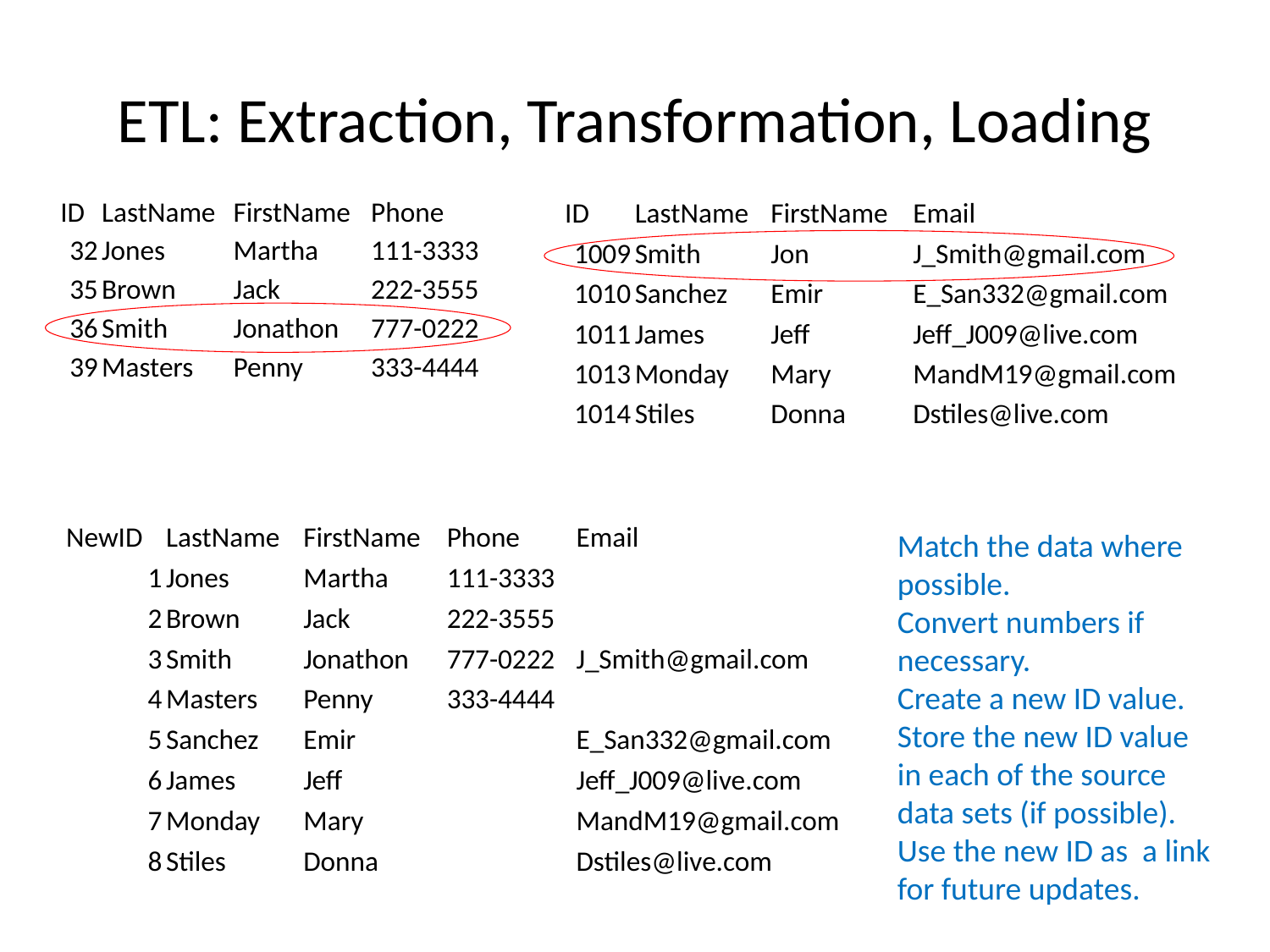

# ETL: Extraction, Transformation, Loading
| ID | LastName | FirstName | Phone |
| --- | --- | --- | --- |
| 32 | Jones | Martha | 111-3333 |
| 35 | Brown | Jack | 222-3555 |
| 36 | Smith | Jonathon | 777-0222 |
| 39 | Masters | Penny | 333-4444 |
| ID | LastName | FirstName | Email |
| --- | --- | --- | --- |
| 1009 | Smith | Jon | J\_Smith@gmail.com |
| 1010 | Sanchez | Emir | E\_San332@gmail.com |
| 1011 | James | Jeff | Jeff\_J009@live.com |
| 1013 | Monday | Mary | MandM19@gmail.com |
| 1014 | Stiles | Donna | Dstiles@live.com |

| NewID | LastName | FirstName | Phone | Email |
| --- | --- | --- | --- | --- |
| 1 | Jones | Martha | 111-3333 |  |
| 2 | Brown | Jack | 222-3555 |  |
| 3 | Smith | Jonathon | 777-0222 | J\_Smith@gmail.com |
| 4 | Masters | Penny | 333-4444 |  |
| 5 | Sanchez | Emir |  | E\_San332@gmail.com |
| 6 | James | Jeff |  | Jeff\_J009@live.com |
| 7 | Monday | Mary |  | MandM19@gmail.com |
| 8 | Stiles | Donna |  | Dstiles@live.com |
Match the data where possible.
Convert numbers if necessary.
Create a new ID value.
Store the new ID value in each of the source data sets (if possible).
Use the new ID as  a link for future updates.